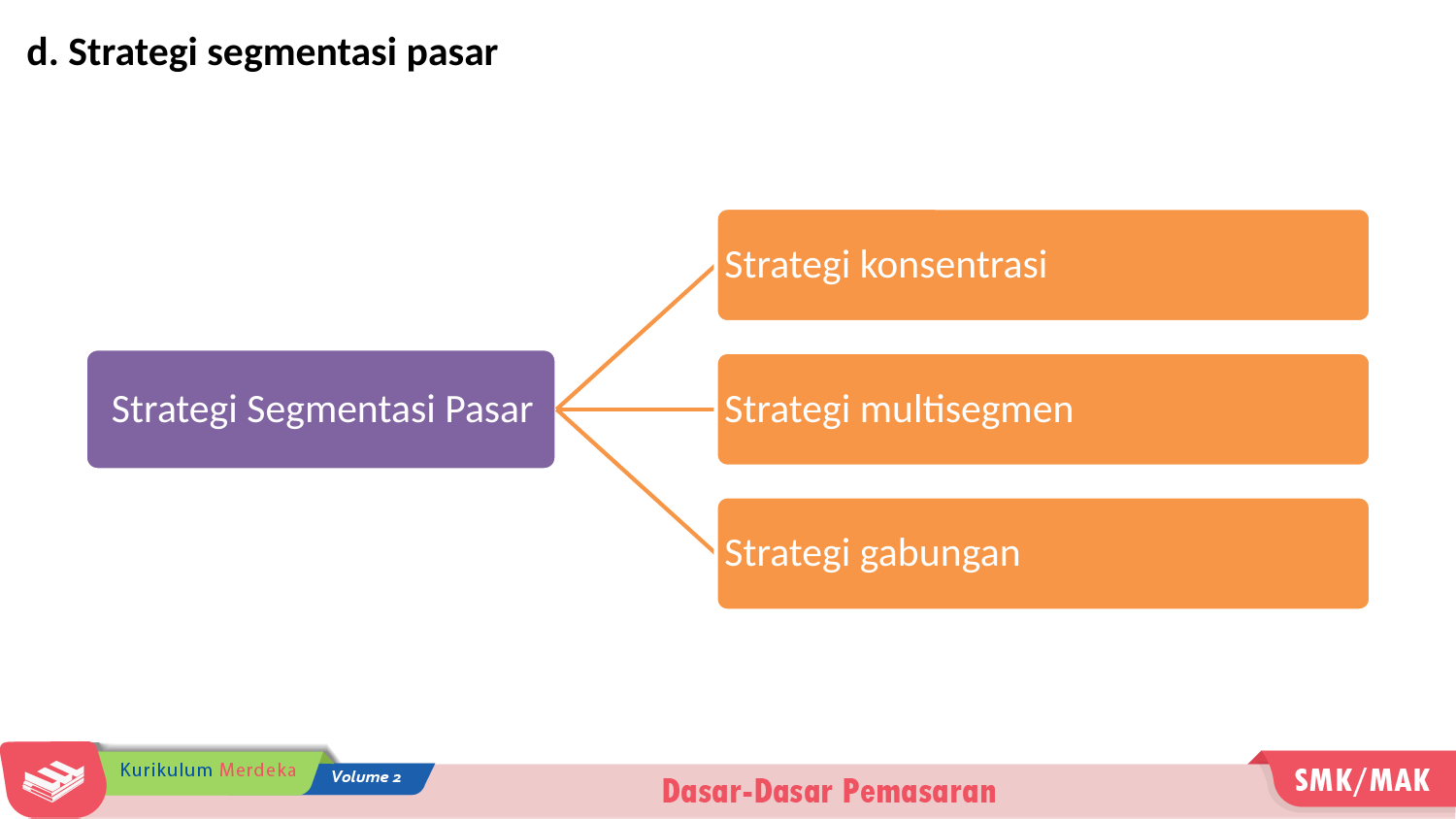

d. Strategi segmentasi pasar
Strategi Segmentasi Pasar

Strategi konsentrasi

Strategi multisegmen

Strategi gabungan